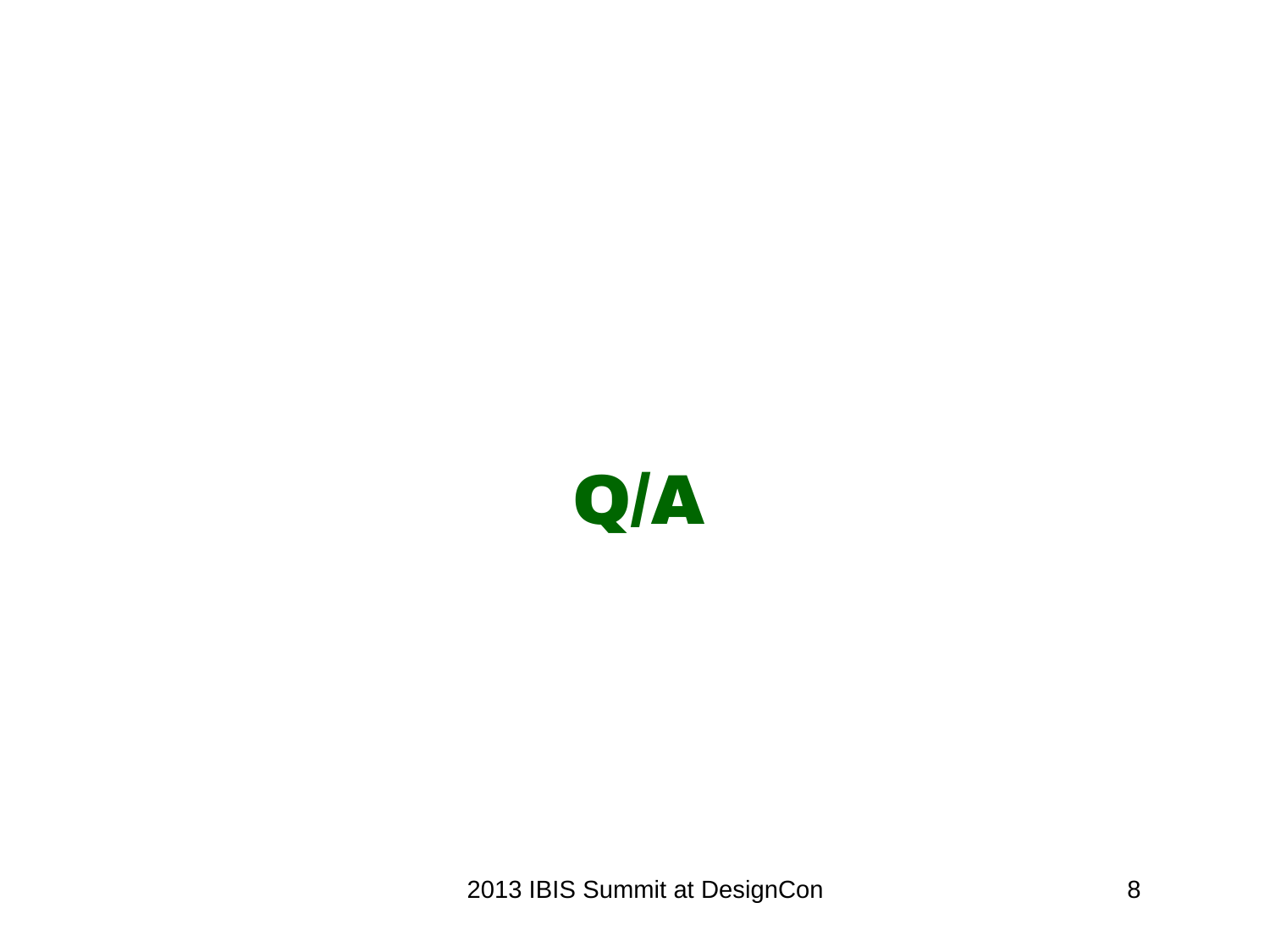

# Q/A

2013 IBIS Summit at DesignCon

8